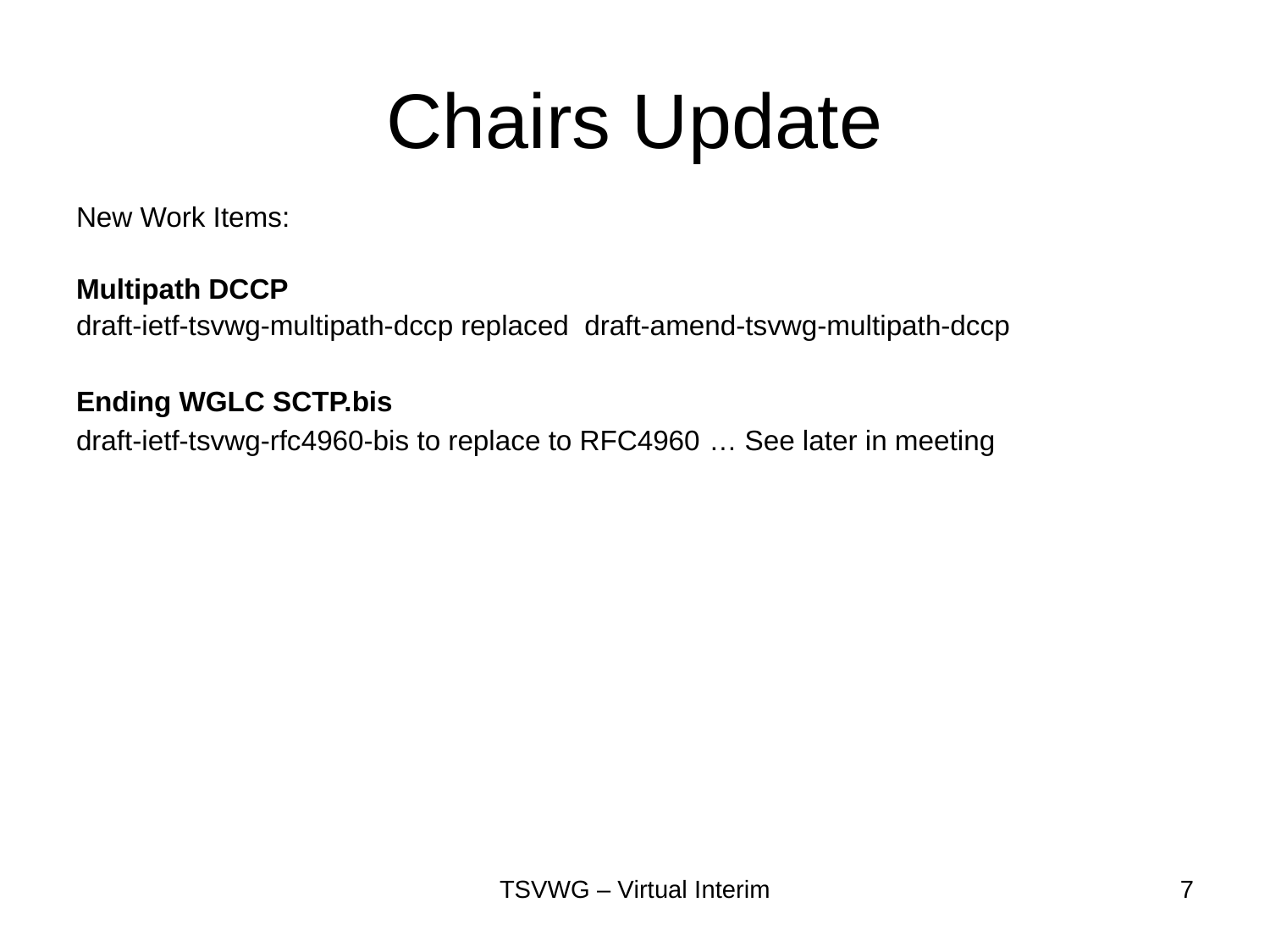

# Chairs Update
New Work Items:

Multipath DCCP
draft-ietf-tsvwg-multipath-dccp replaced  draft-amend-tsvwg-multipath-dccp

Ending WGLC SCTP.bis
draft-ietf-tsvwg-rfc4960-bis to replace to RFC4960 … See later in meeting
TSVWG – Virtual Interim
7